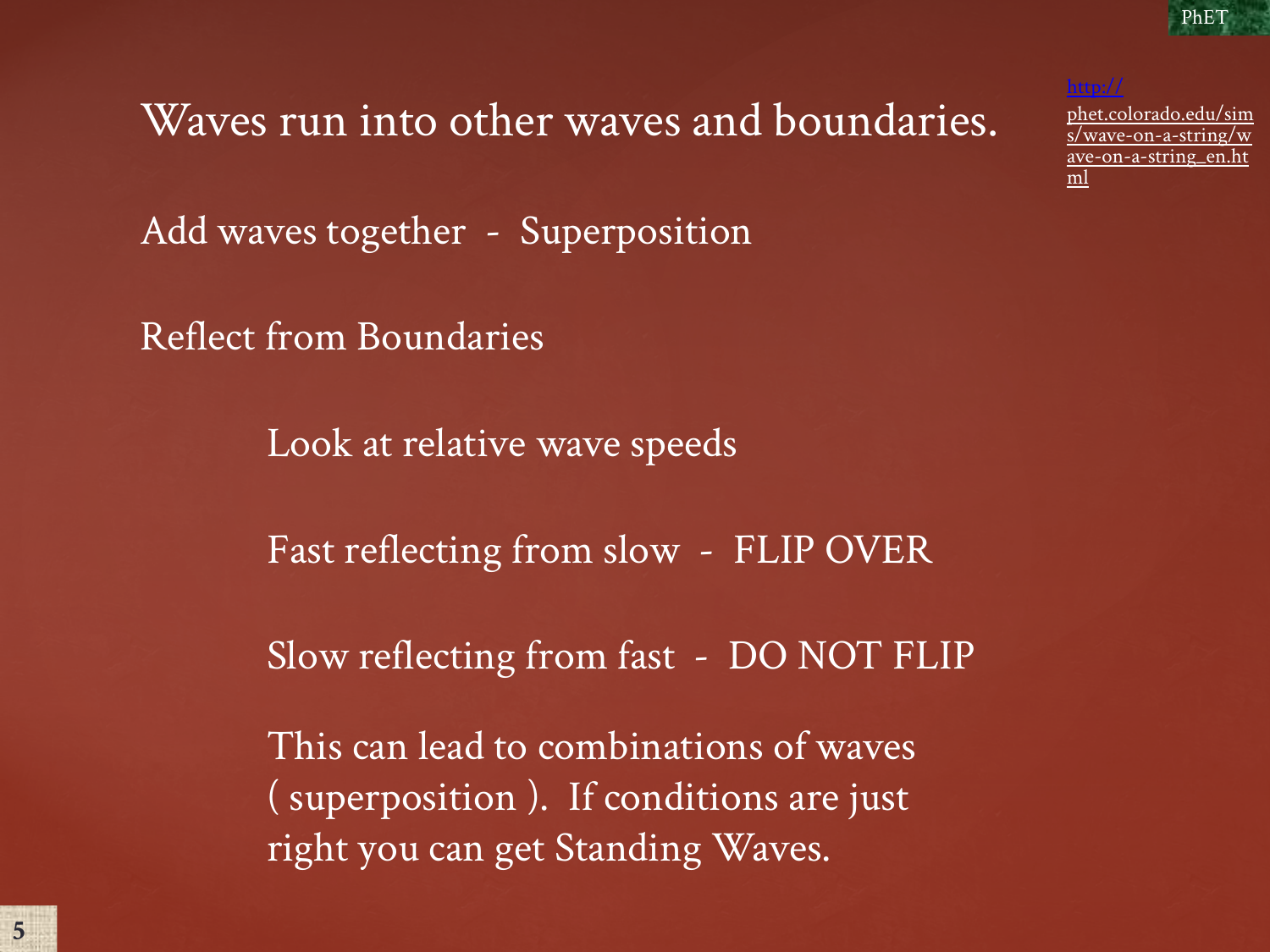

PhET
http://phet.colorado.edu/sims/wave-on-a-string/wave-on-a-string_en.html
Waves run into other waves and boundaries.
Add waves together  -  Superposition
Reflect from Boundaries
Look at relative wave speeds
Fast reflecting from slow  -  FLIP OVER
Slow reflecting from fast  -  DO NOT FLIP
This can lead to combinations of waves ( superposition ).  If conditions are just right you can get Standing Waves.
5